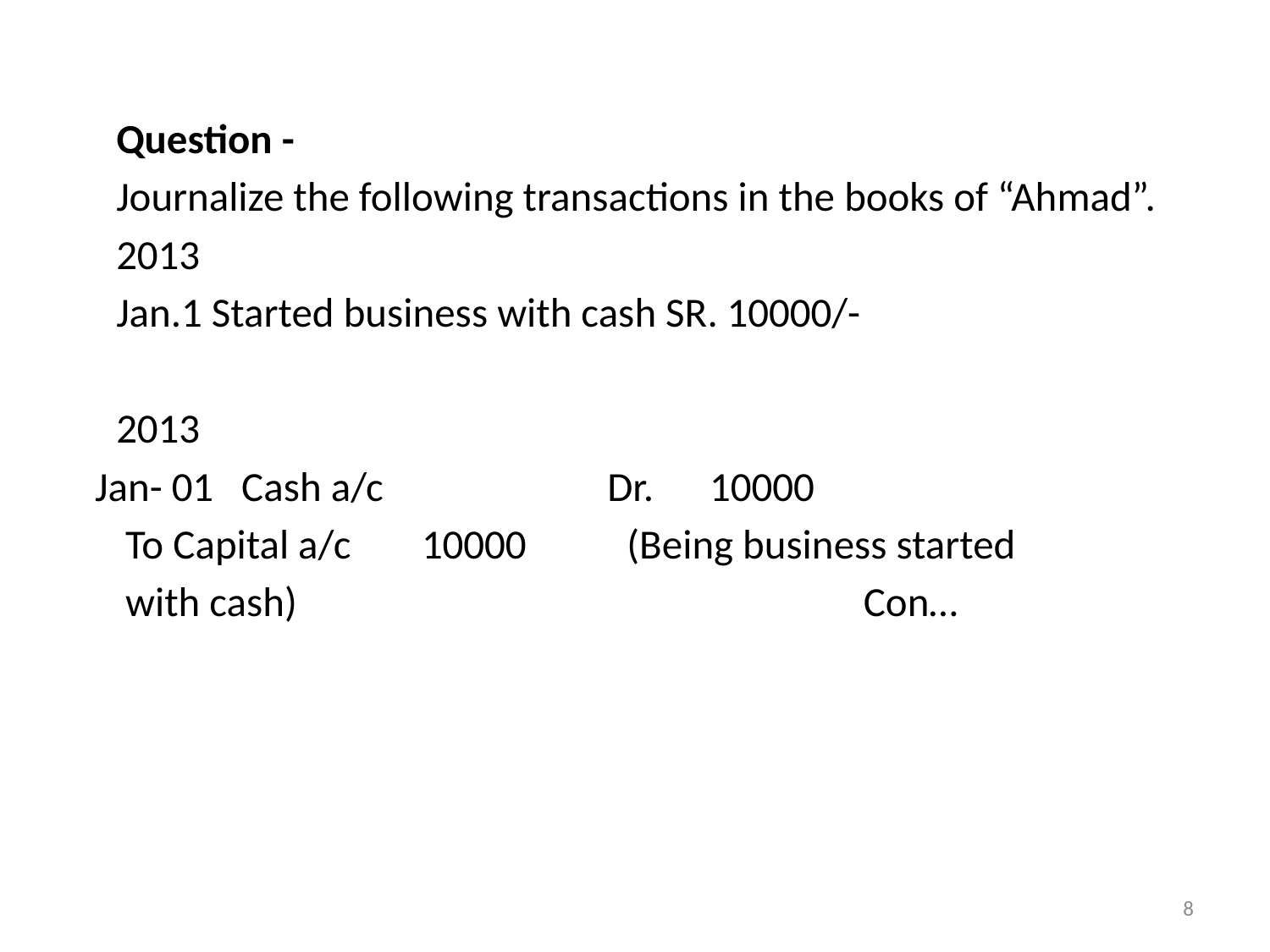

Question -
	Journalize the following transactions in the books of “Ahmad”.
	2013
	Jan.1 Started business with cash SR. 10000/-

	2013
  Jan- 01   Cash a/c                        Dr.      10000
 			 To Capital a/c			       10000 									         (Being business started
			 with cash) 																                                                                                                                                                                                                  Con…

8